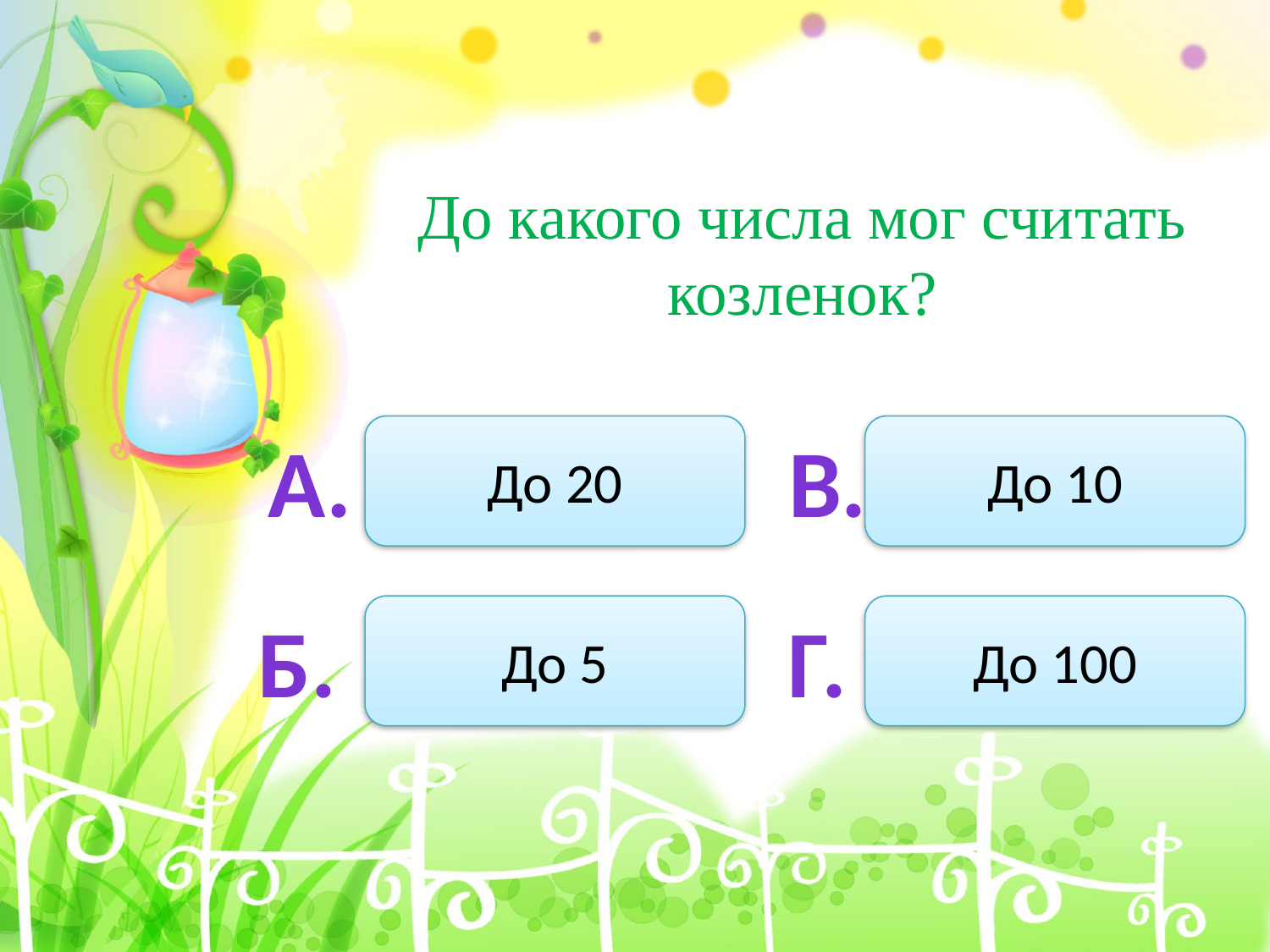

До какого числа мог считать козленок?
А.
До 20
В.
До 10
Б.
До 5
Г.
До 100